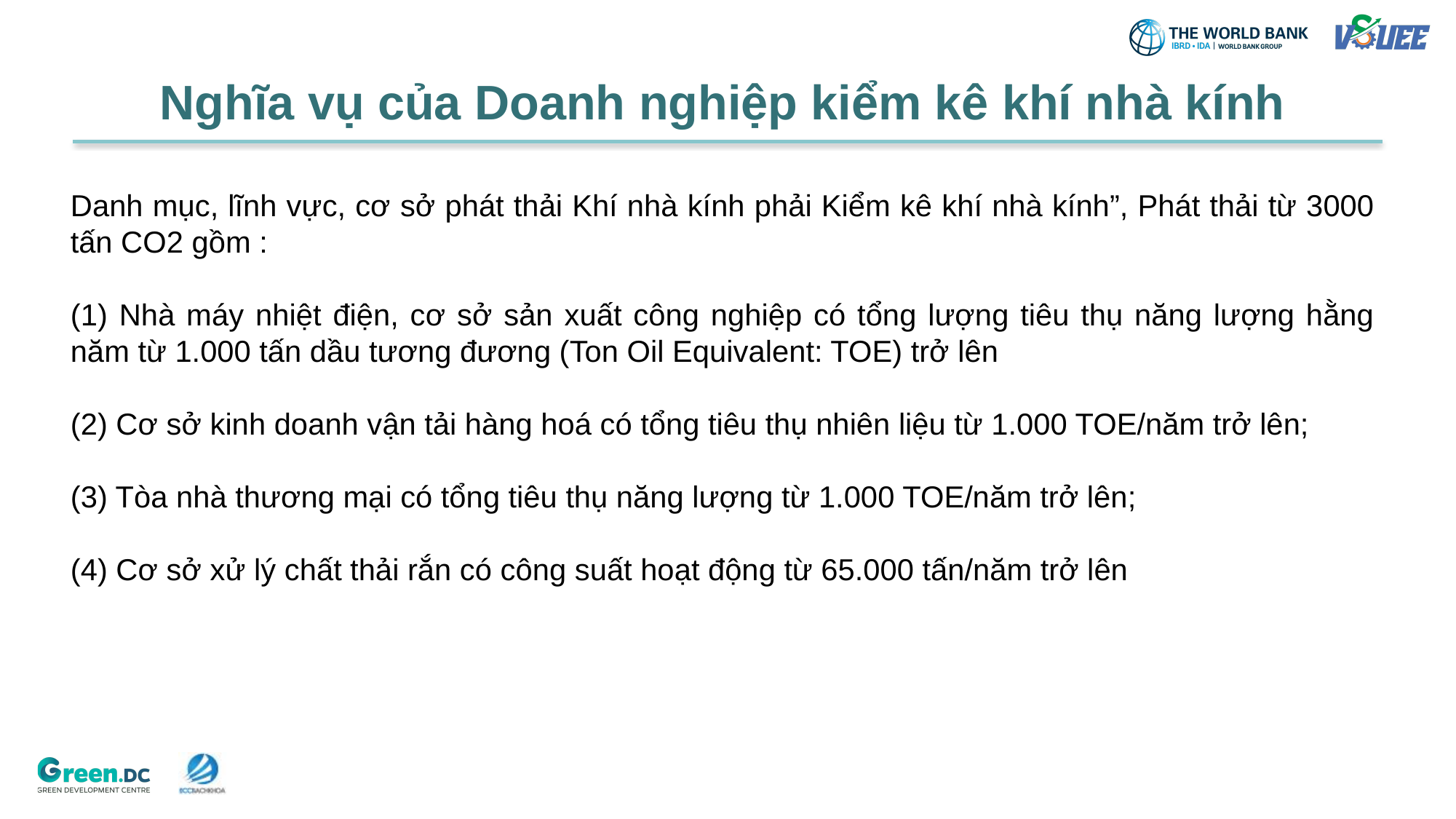

Nghĩa vụ của Doanh nghiệp kiểm kê khí nhà kính
﻿Danh mục, lĩnh vực, cơ sở phát thải Khí nhà kính phải Kiểm kê khí nhà kính”, Phát thải từ 3000 tấn CO2 gồm :

(1) Nhà máy nhiệt điện, cơ sở sản xuất công nghiệp có tổng lượng tiêu thụ năng lượng hằng năm từ 1.000 tấn dầu tương đương (Ton Oil Equivalent: TOE) trở lên

(2) Cơ sở kinh doanh vận tải hàng hoá có tổng tiêu thụ nhiên liệu từ 1.000 TOE/năm trở lên;

(3) Tòa nhà thương mại có tổng tiêu thụ năng lượng từ 1.000 TOE/năm trở lên;

(4) Cơ sở xử lý chất thải rắn có công suất hoạt động từ 65.000 tấn/năm trở lên